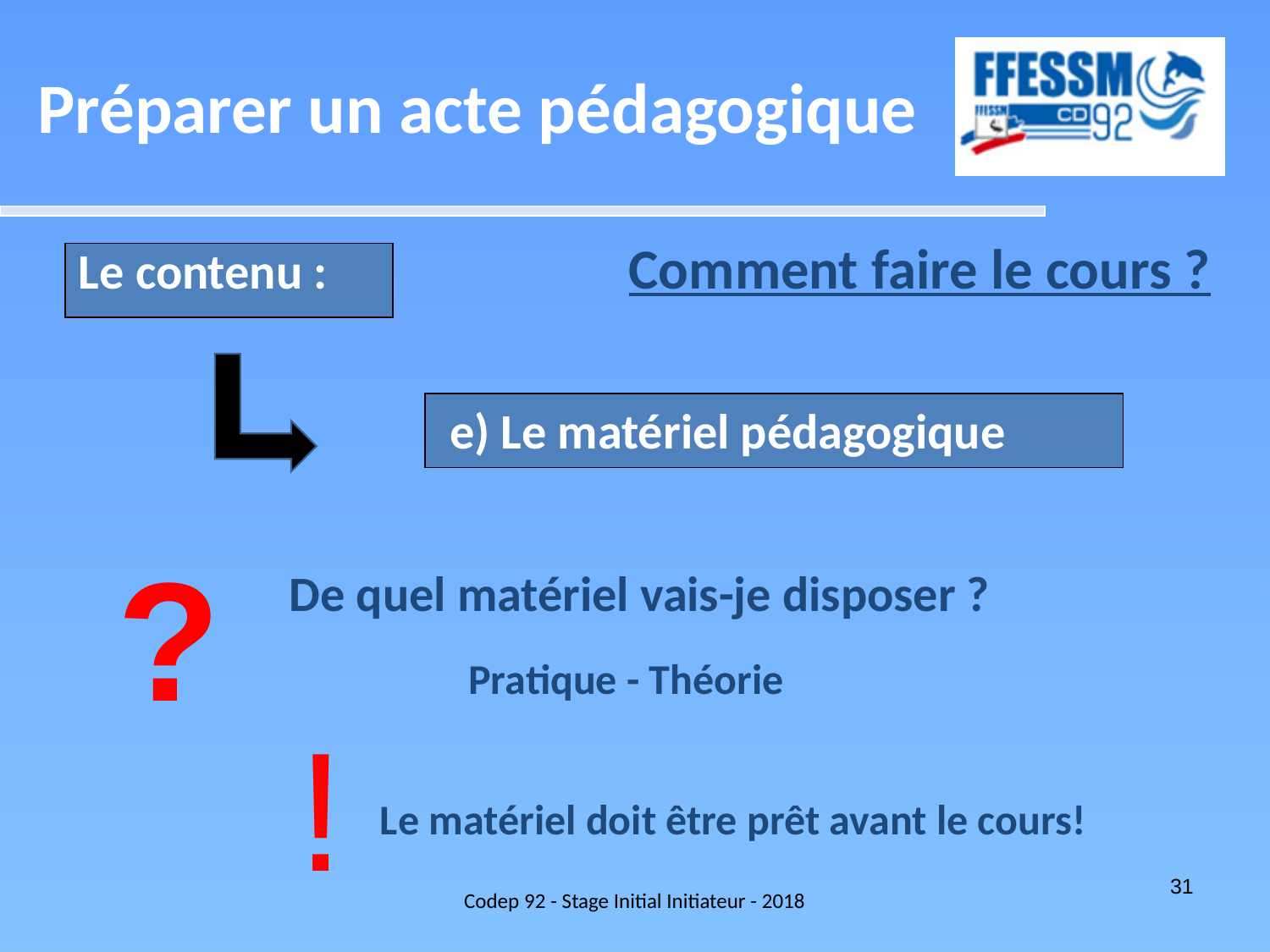

Préparer un acte pédagogique
Comment faire le cours ?
Le contenu :

e) Le matériel pédagogique
?
De quel matériel vais-je disposer ?
Pratique - Théorie
!
Le matériel doit être prêt avant le cours!
Codep 92 - Stage Initial Initiateur - 2018
31